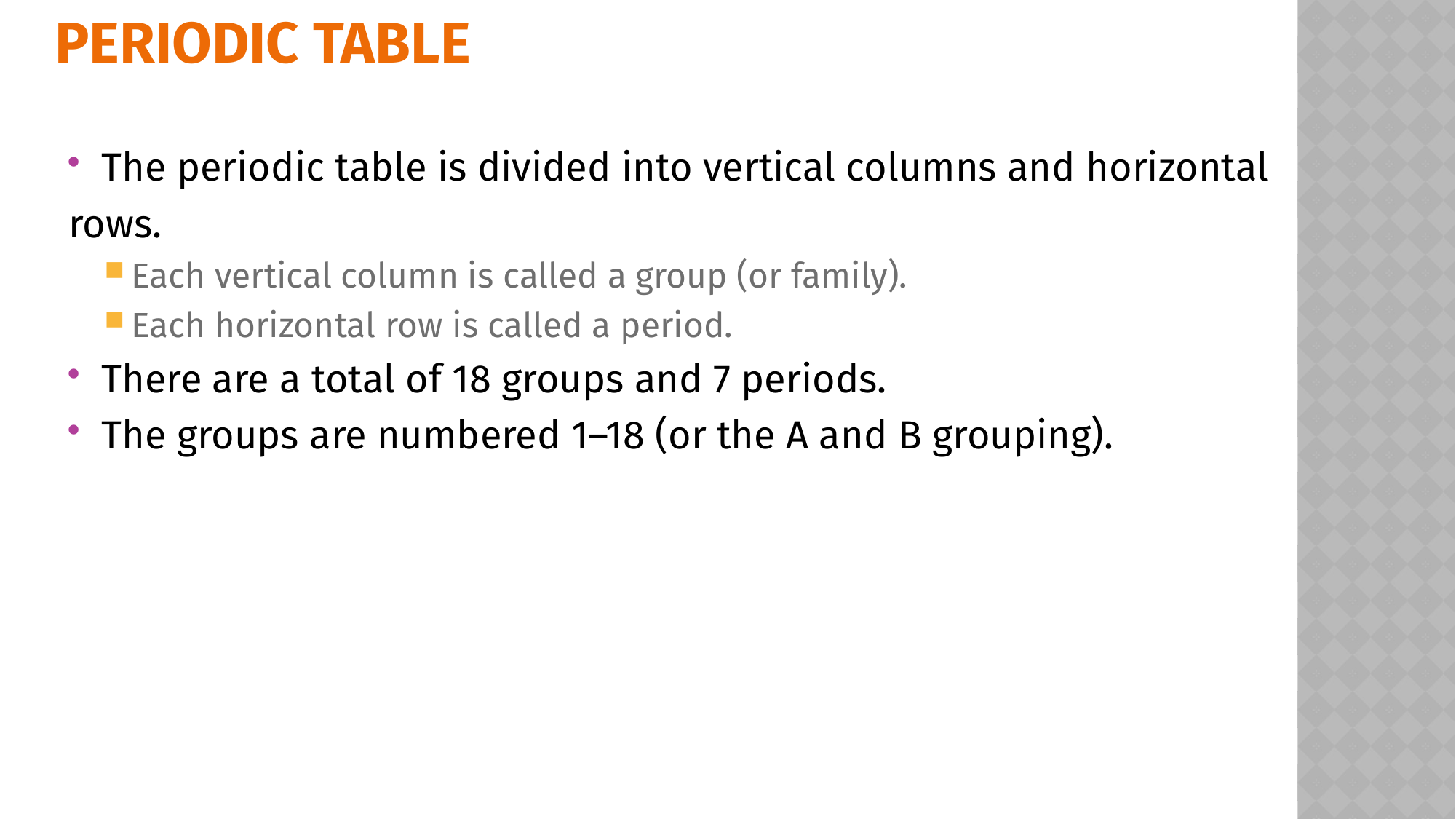

# Periodic Table
The periodic table is divided into vertical columns and horizontal
rows.
Each vertical column is called a group (or family).
Each horizontal row is called a period.
There are a total of 18 groups and 7 periods.
The groups are numbered 1–18 (or the A and B grouping).